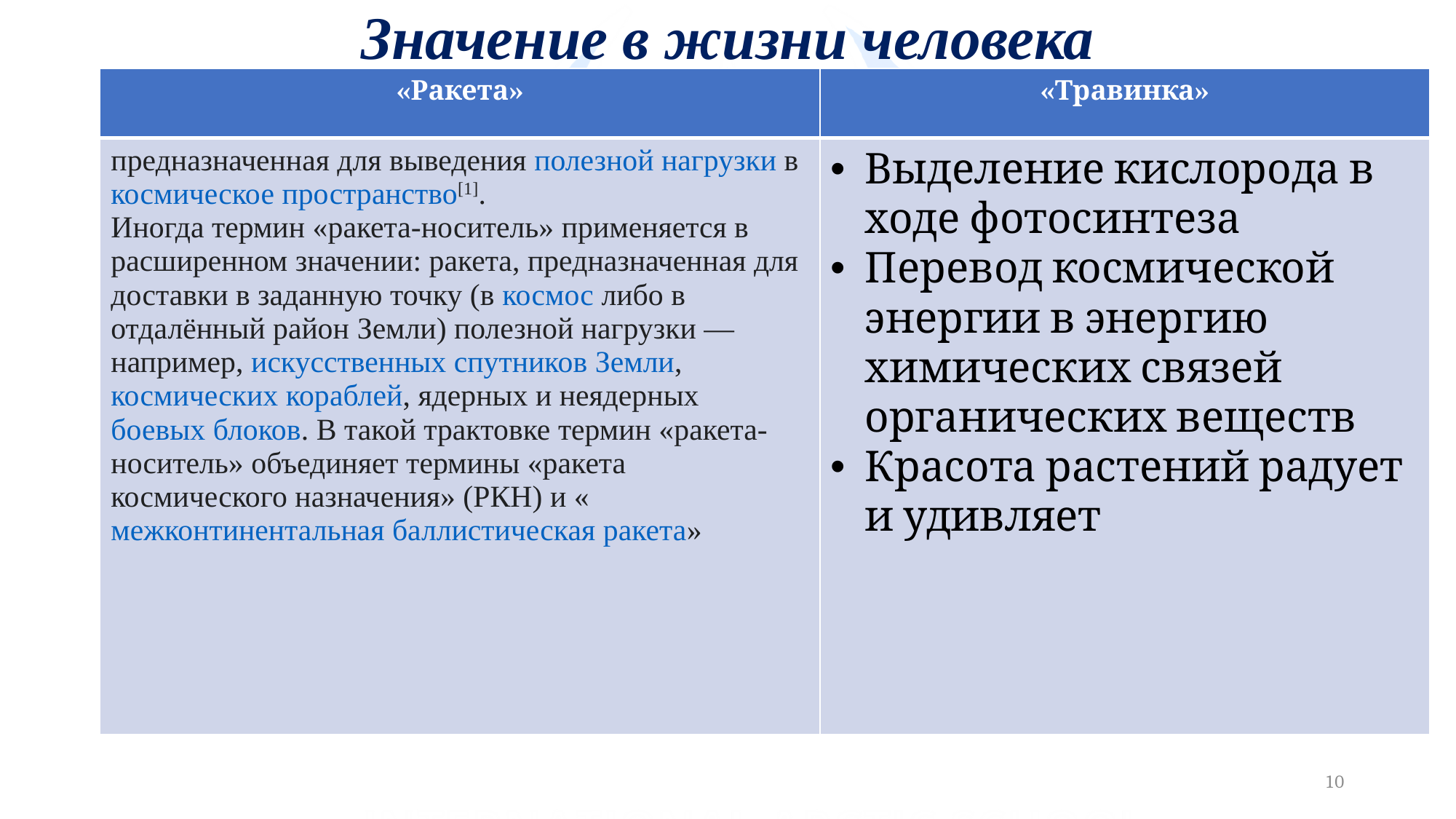

# Значение в жизни человека
| «Ракета» | «Травинка» |
| --- | --- |
| предназначенная для выведения полезной нагрузки в космическое пространство[1]. Иногда термин «ракета-носитель» применяется в расширенном значении: ракета, предназначенная для доставки в заданную точку (в космос либо в отдалённый район Земли) полезной нагрузки — например, искусственных спутников Земли, космических кораблей, ядерных и неядерных боевых блоков. В такой трактовке термин «ракета-носитель» объединяет термины «ракета космического назначения» (РКН) и «межконтинентальная баллистическая ракета» | Выделение кислорода в ходе фотосинтеза Перевод космической энергии в энергию химических связей органических веществ Красота растений радует и удивляет |
10